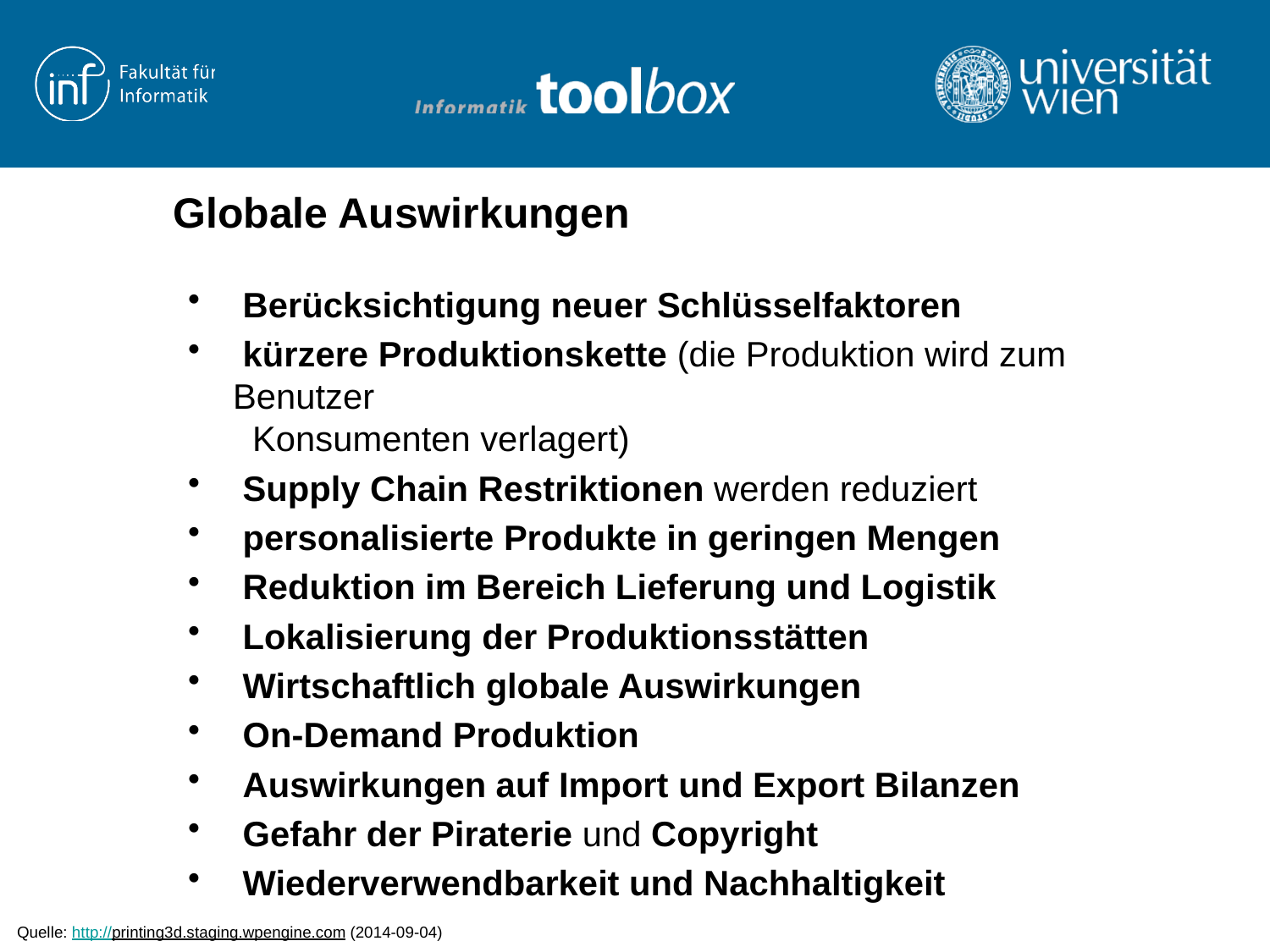

# Globale Auswirkungen
 Berücksichtigung neuer Schlüsselfaktoren
 kürzere Produktionskette (die Produktion wird zum Benutzer
  Konsumenten verlagert)
 Supply Chain Restriktionen werden reduziert
 personalisierte Produkte in geringen Mengen
 Reduktion im Bereich Lieferung und Logistik
 Lokalisierung der Produktionsstätten
 Wirtschaftlich globale Auswirkungen
 On-Demand Produktion
 Auswirkungen auf Import und Export Bilanzen
 Gefahr der Piraterie und Copyright
 Wiederverwendbarkeit und Nachhaltigkeit
Quelle: http://printing3d.staging.wpengine.com (2014-09-04)